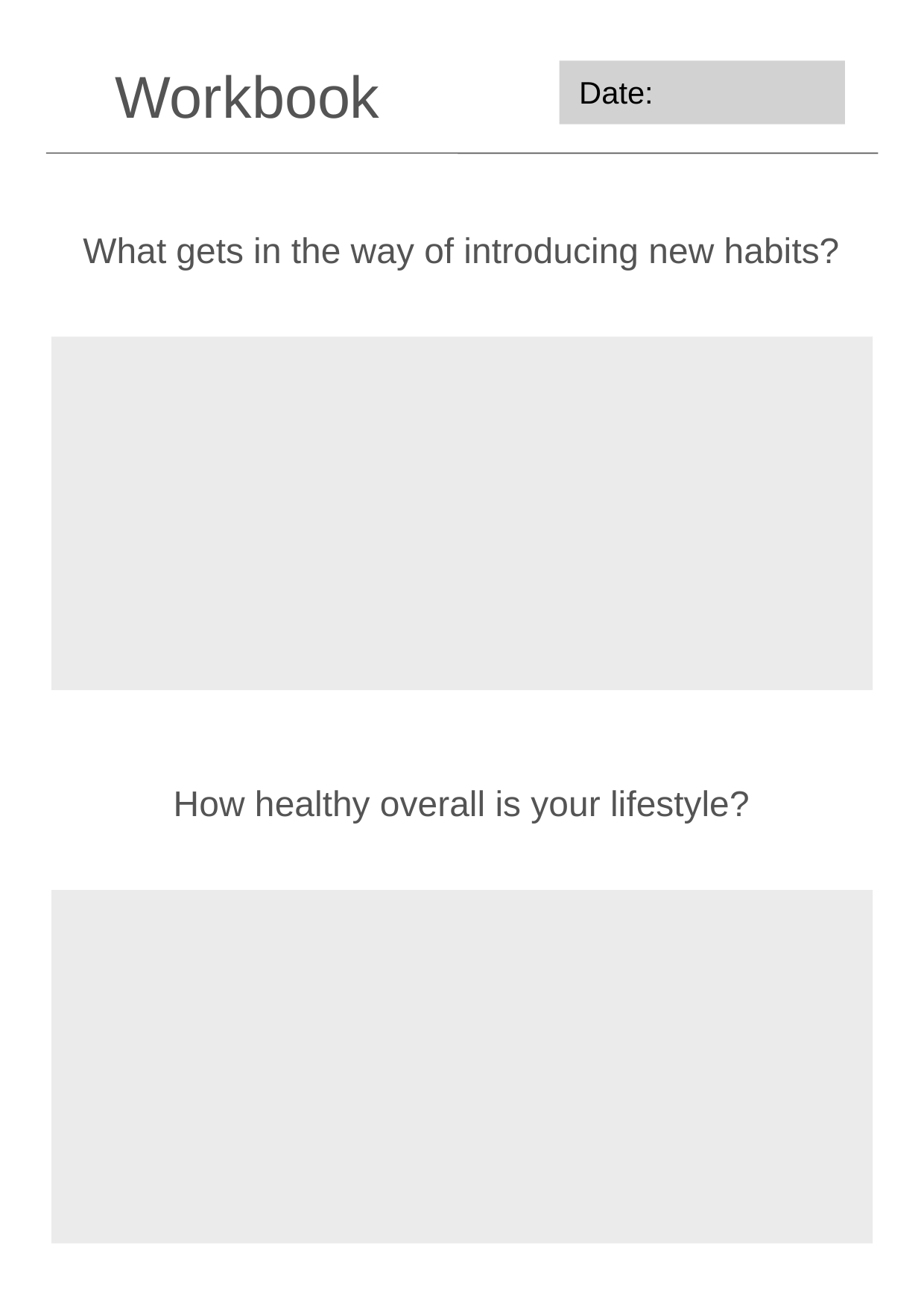

Workbook

Date:

What gets in the way of introducing new habits?

How healthy overall is your lifestyle?